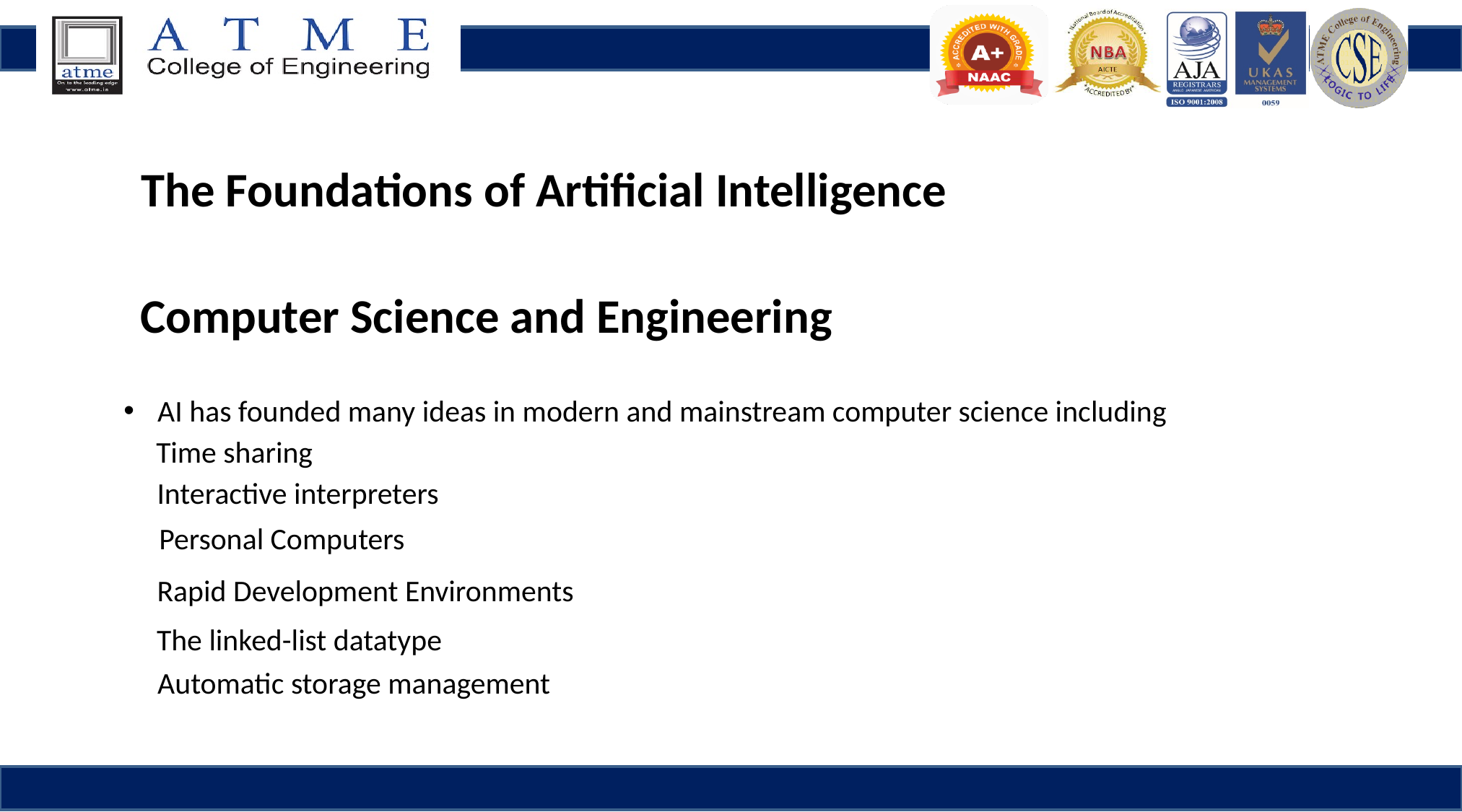

The Foundations of Artificial Intelligence
Computer Science and Engineering
AI has founded many ideas in modern and mainstream computer science including
Time sharing
Interactive interpreters
Personal Computers
Rapid Development Environments
The linked-list datatype
Automatic storage management